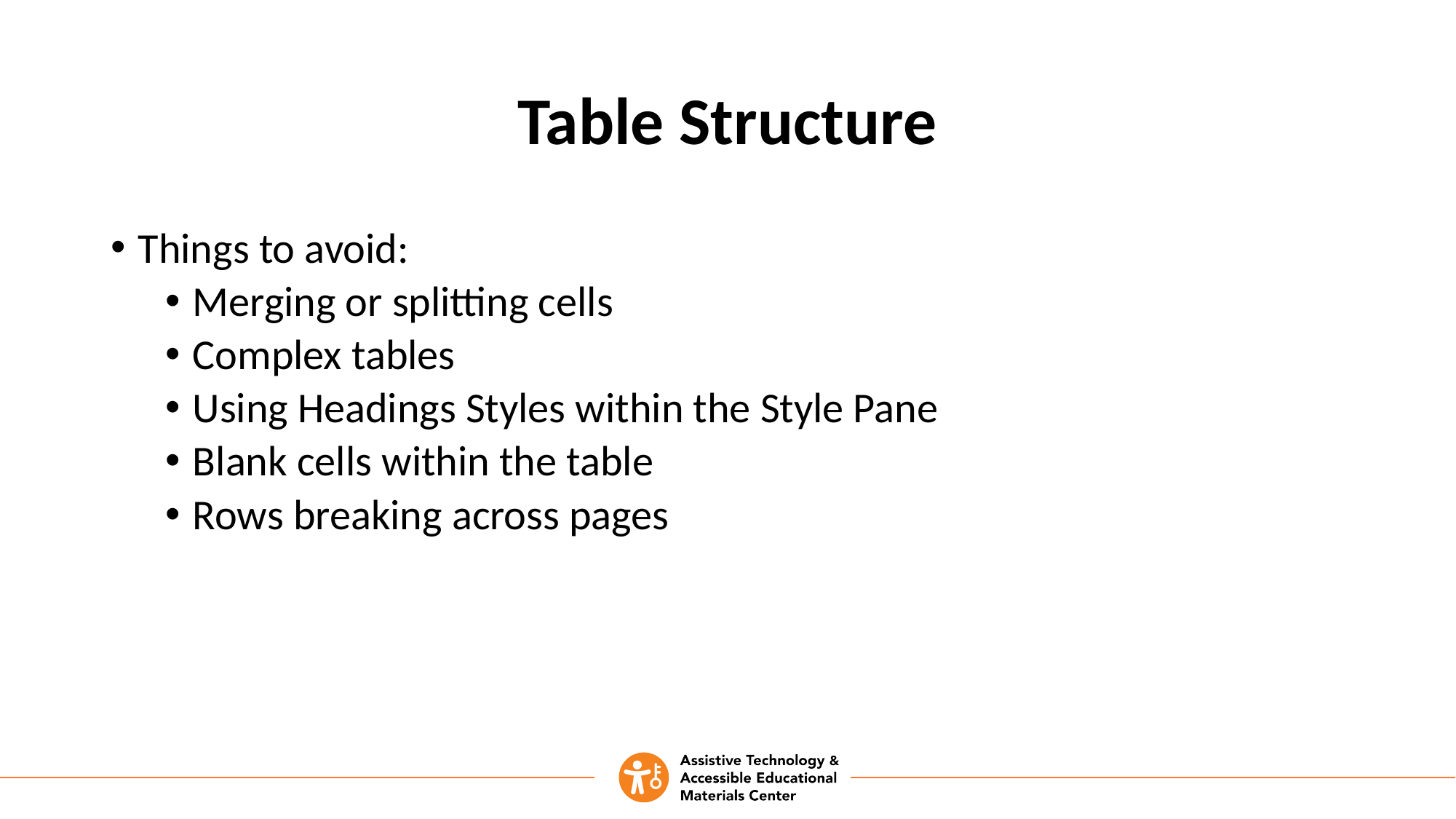

# Table Structure
Things to avoid:
Merging or splitting cells
Complex tables
Using Headings Styles within the Style Pane
Blank cells within the table
Rows breaking across pages